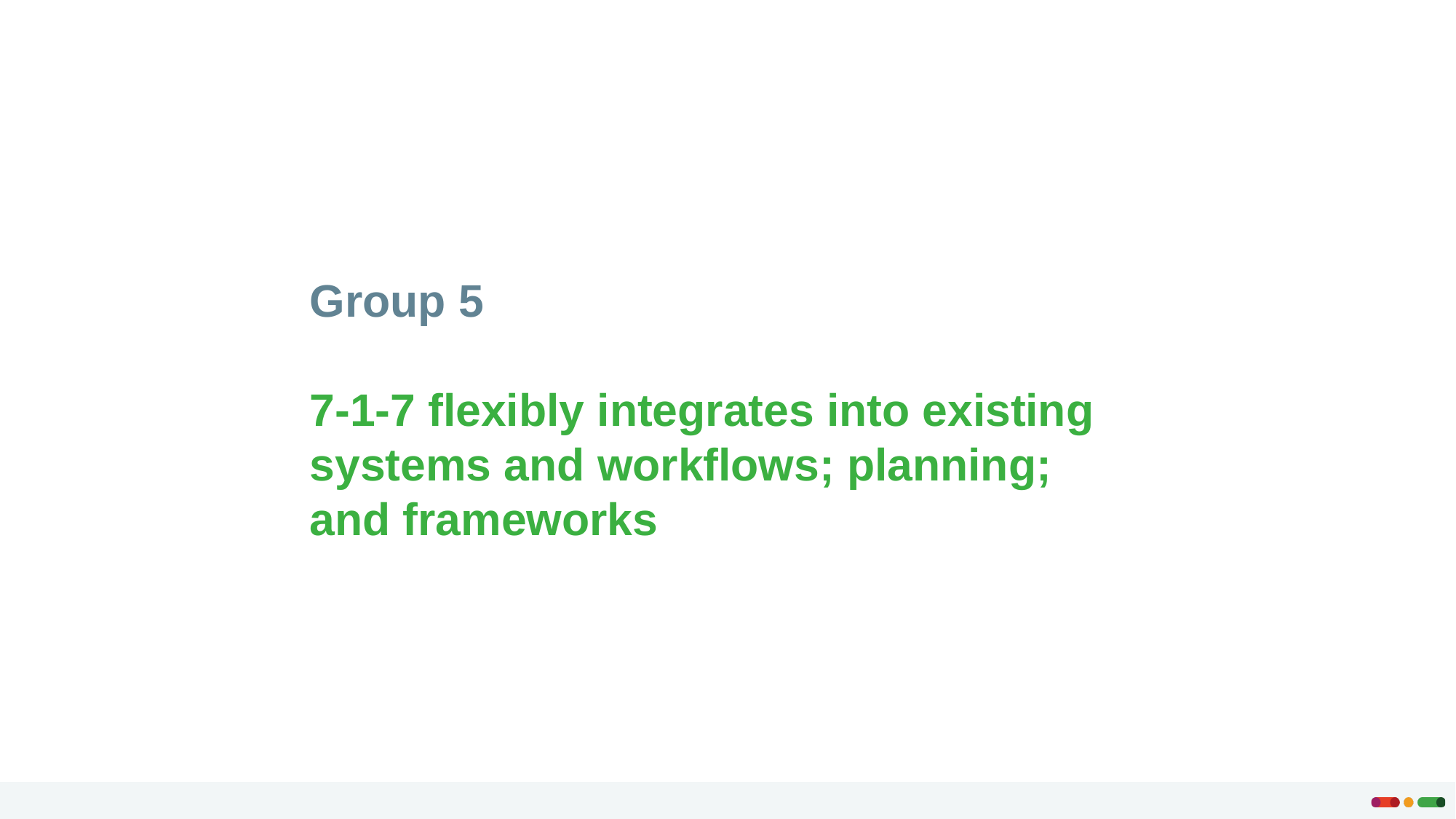

Group 5

7-1-7 flexibly integrates into existing systems and workflows; planning; and frameworks